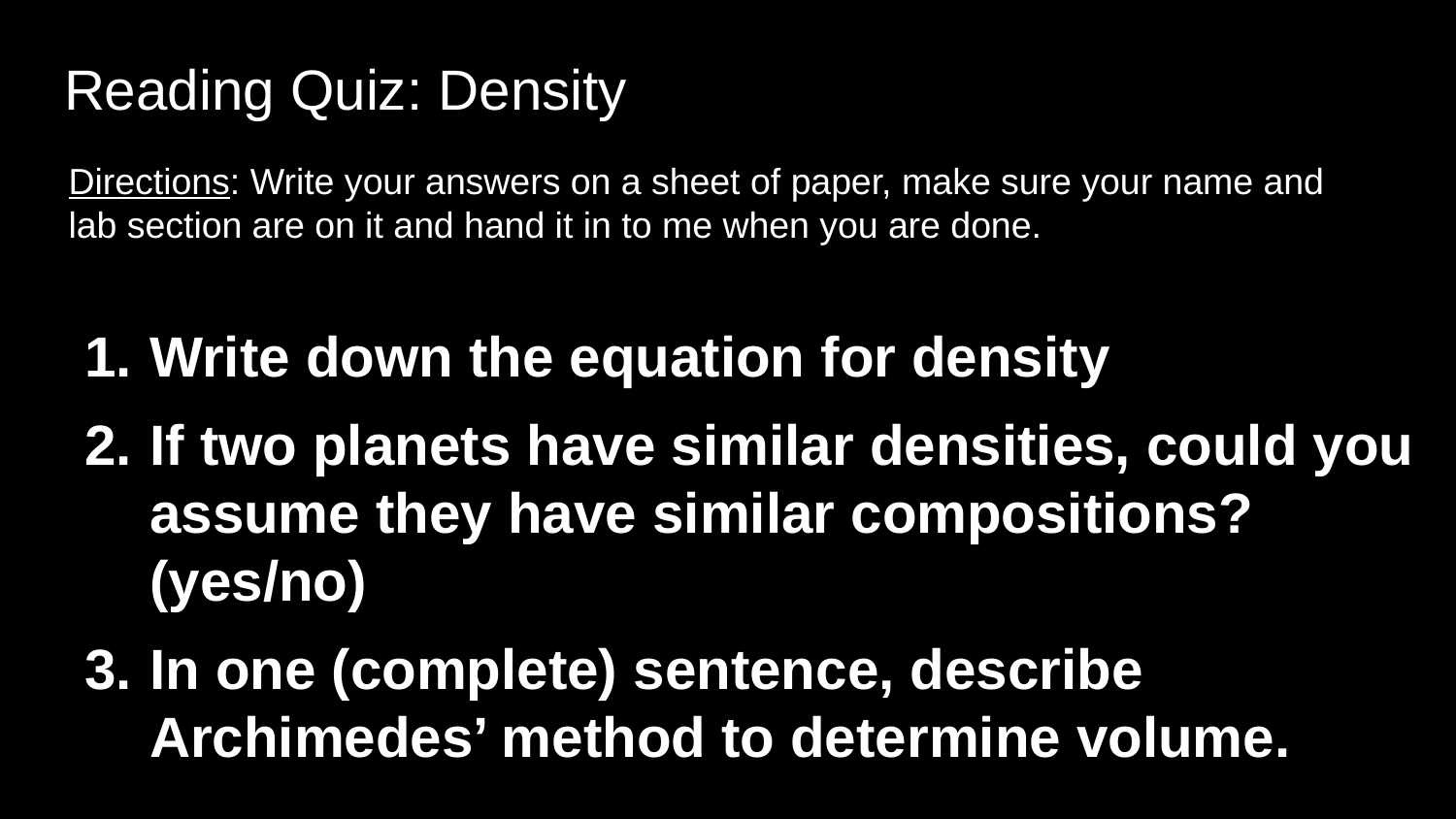

# Reading Quiz: Density
Directions: Write your answers on a sheet of paper, make sure your name and lab section are on it and hand it in to me when you are done.
Write down the equation for density
If two planets have similar densities, could you assume they have similar compositions? (yes/no)
In one (complete) sentence, describe Archimedes’ method to determine volume.